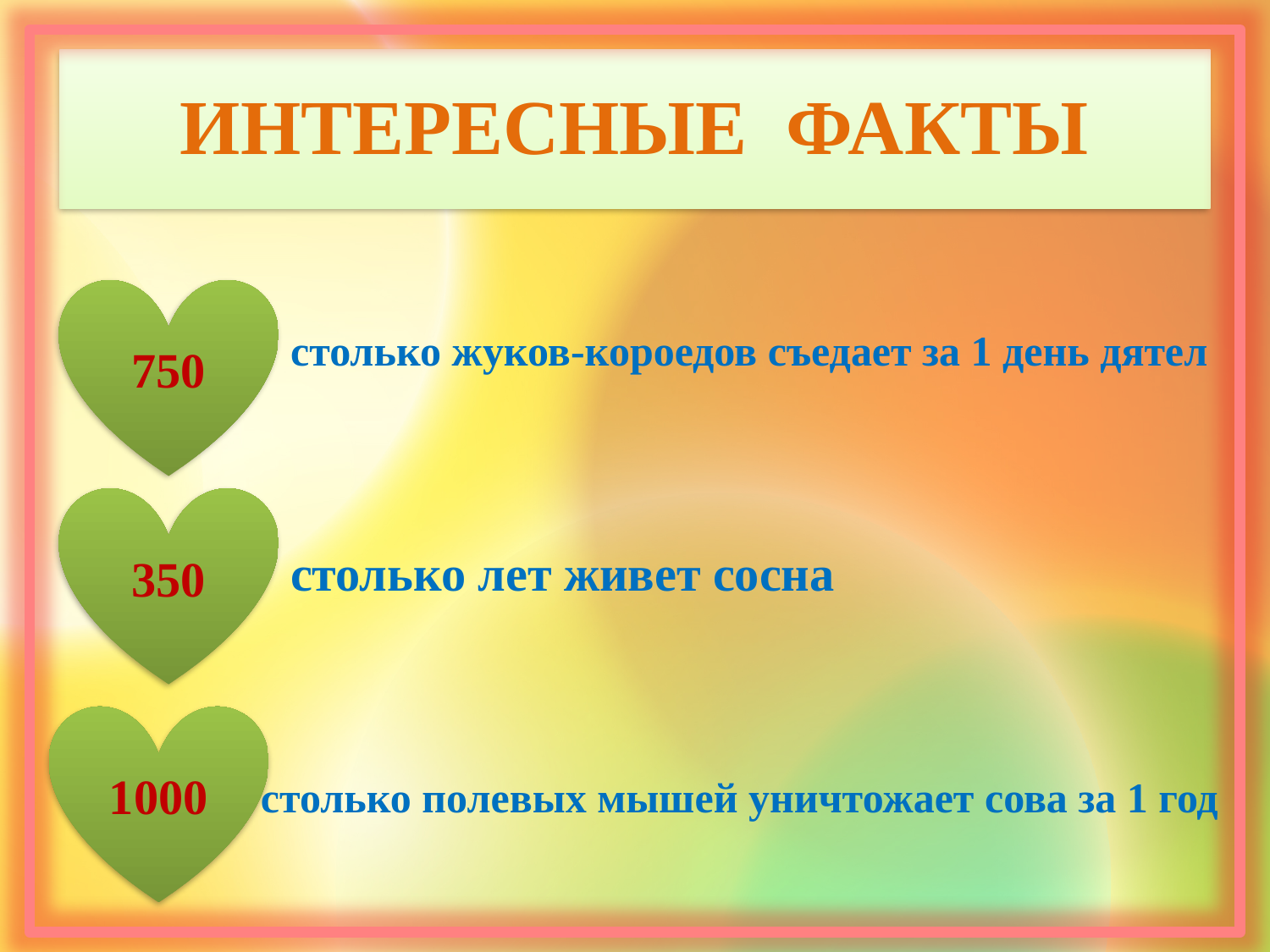

# ИНТЕРЕСНЫЕ  ФАКТЫ
750

столько жуков-короедов съедает за 1 день дятел
350
столько лет живет сосна

1000
столько полевых мышей уничтожает сова за 1 год